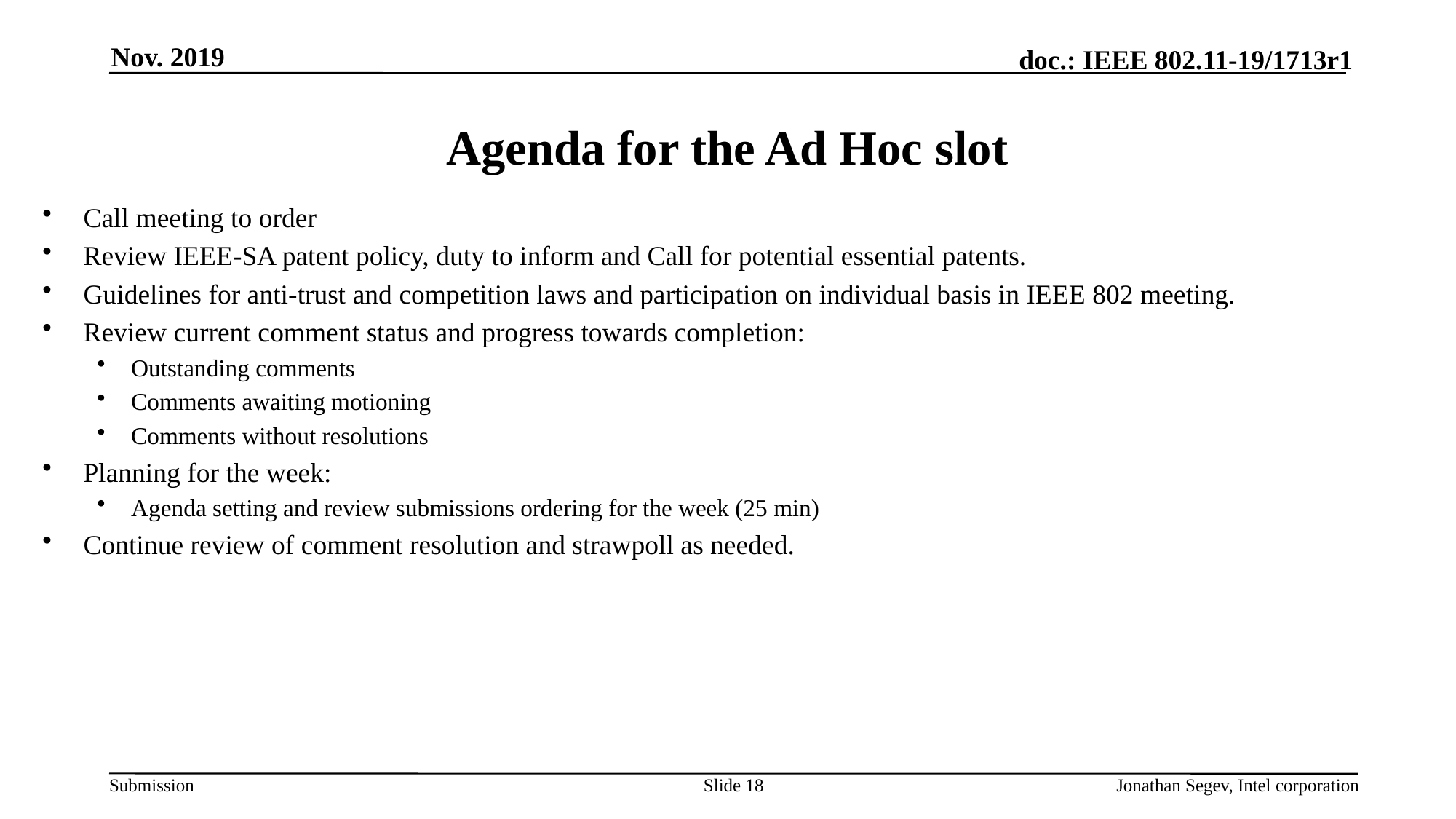

Nov. 2019
# Agenda for the Ad Hoc slot
Call meeting to order
Review IEEE-SA patent policy, duty to inform and Call for potential essential patents.
Guidelines for anti-trust and competition laws and participation on individual basis in IEEE 802 meeting.
Review current comment status and progress towards completion:
Outstanding comments
Comments awaiting motioning
Comments without resolutions
Planning for the week:
Agenda setting and review submissions ordering for the week (25 min)
Continue review of comment resolution and strawpoll as needed.
Slide 18
Jonathan Segev, Intel corporation